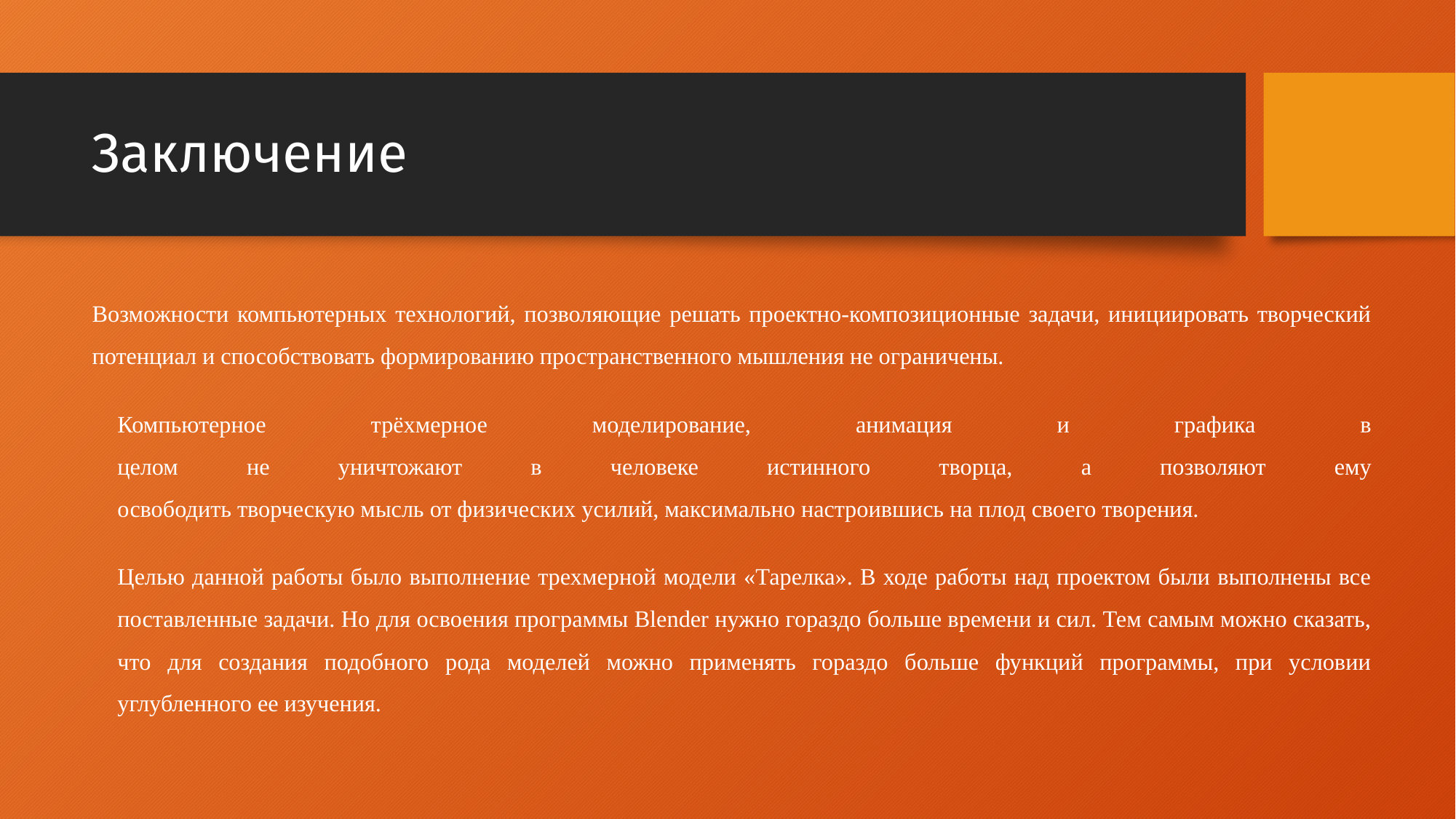

# Заключение
Возможности компьютерных технологий, позволяющие решать проектно-композиционные задачи, инициировать творческий потенциал и способствовать формированию пространственного мышления не ограничены.
Компьютерное трёхмерное моделирование, анимация и графика в
целом не уничтожают в человеке истинного творца, а позволяют ему
освободить творческую мысль от физических усилий, максимально настроившись на плод своего творения.
Целью данной работы было выполнение трехмерной модели «Тарелка». В ходе работы над проектом были выполнены все поставленные задачи. Но для освоения программы Blender нужно гораздо больше времени и сил. Тем самым можно сказать, что для создания подобного рода моделей можно применять гораздо больше функций программы, при условии углубленного ее изучения.